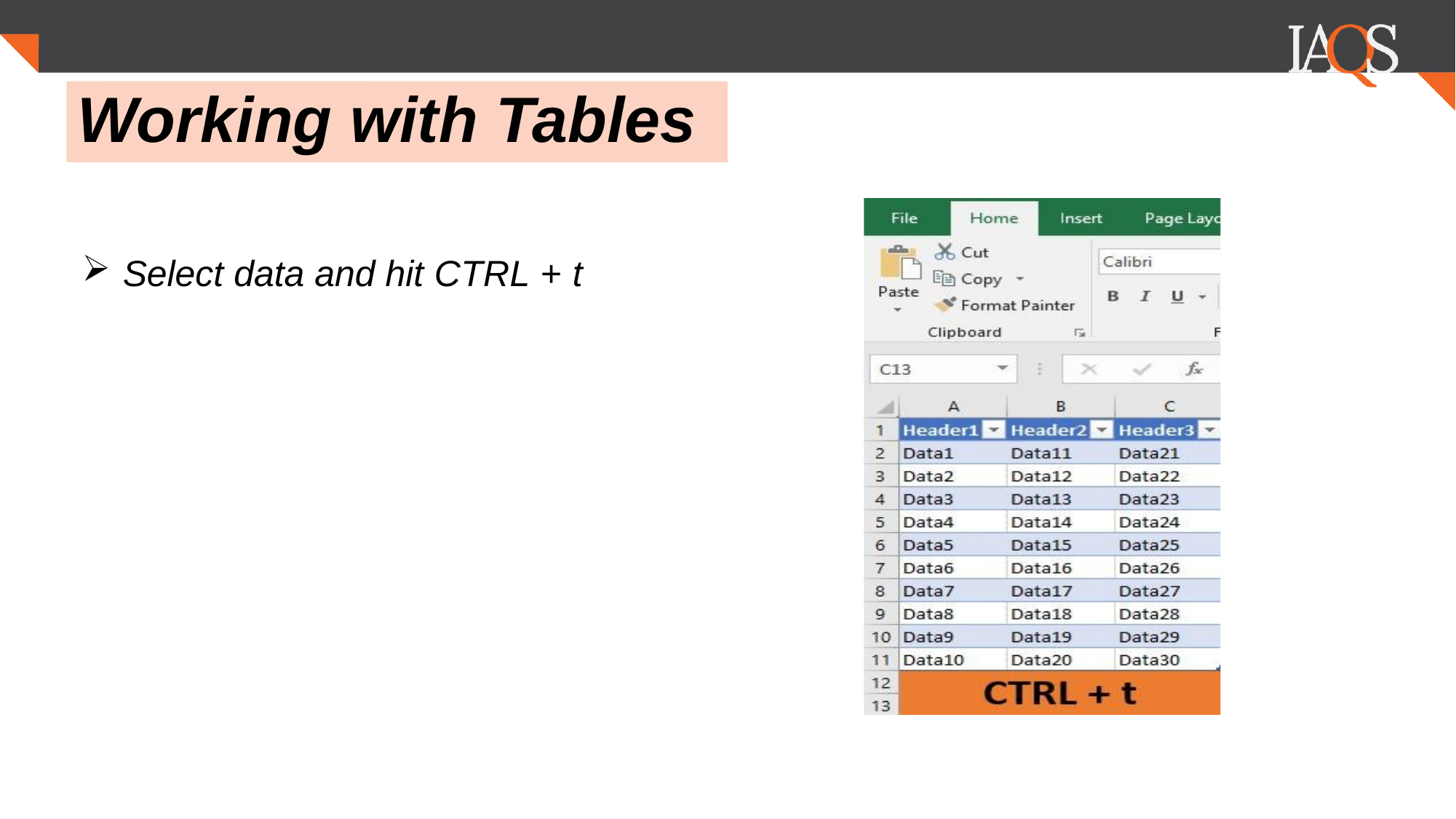

.
# Working with Tables

Select data and hit CTRL + t